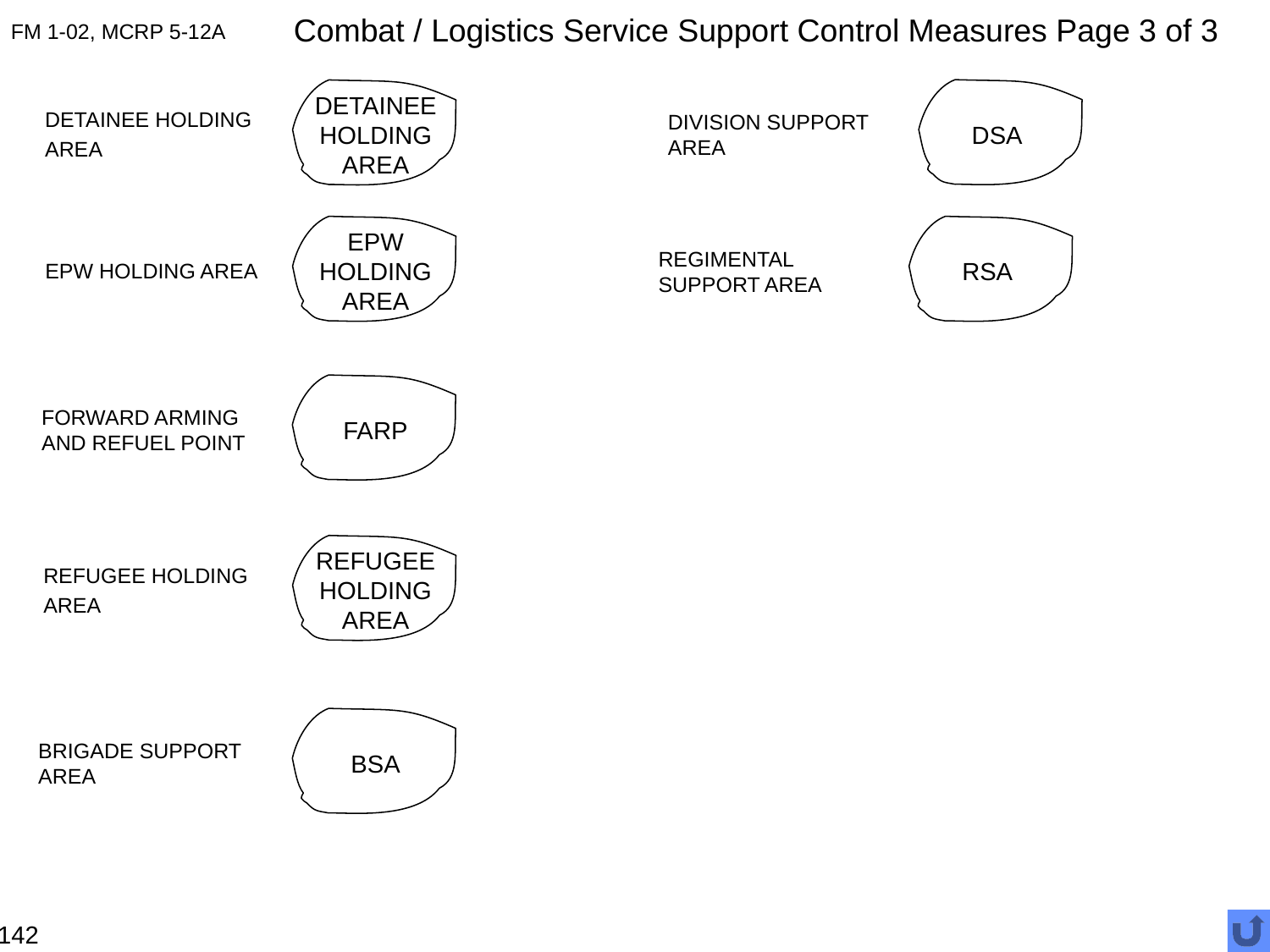

# Combat / Logistics Service Support Control Measures Page 3 of 3
FM 1-02, MCRP 5-12A

DSA

DETAINEE
HOLDING
AREA
DETAINEE HOLDING
AREA
DIVISION SUPPORT AREA

EPW
HOLDING
AREA

RSA
REGIMENTAL SUPPORT AREA
EPW HOLDING AREA

FARP
FORWARD ARMING AND REFUEL POINT

REFUGEE
HOLDING
AREA
REFUGEE HOLDING
AREA

BSA
BRIGADE SUPPORT AREA
142